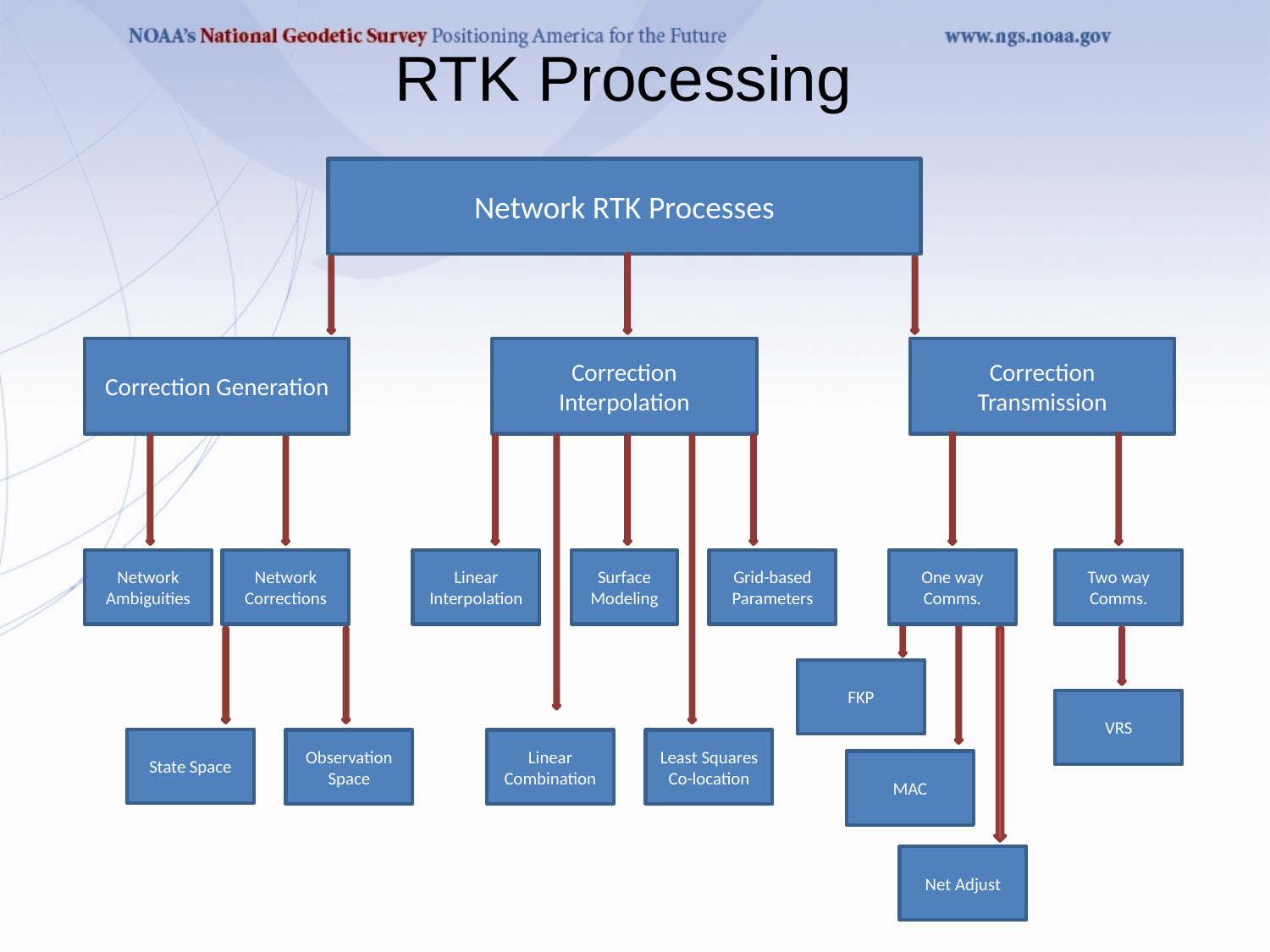

RTK Processing
Network RTK Processes

Correction Generation
Correction Interpolation
Correction Transmission

Network Ambiguities
Network Corrections
Linear Interpolation
Surface Modeling
Grid-based Parameters
One way Comms.
Two way Comms.

FKP
VRS
State Space
Observation Space
Linear Combination
Least Squares Co-location
MAC
Net Adjust